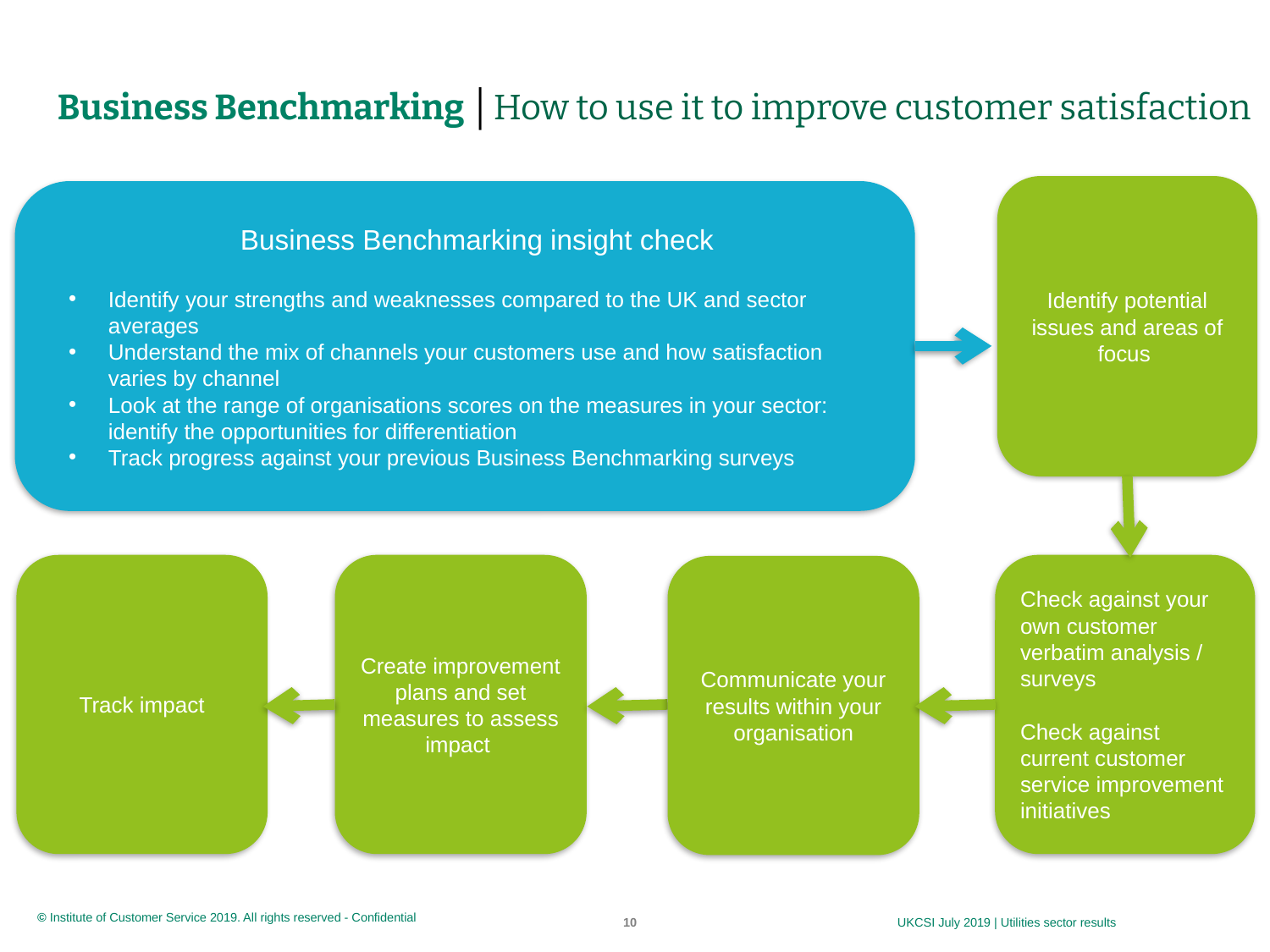

Business Benchmarking │How to use it to improve customer satisfaction
Identify potential issues and areas of focus
Business Benchmarking insight check

Identify your strengths and weaknesses compared to the UK and sector averages
Understand the mix of channels your customers use and how satisfaction varies by channel
Look at the range of organisations scores on the measures in your sector: identify the opportunities for differentiation
Track progress against your previous Business Benchmarking surveys
Track impact
Create improvement plans and set measures to assess impact
Check against your own customer verbatim analysis / surveys

Check against current customer service improvement initiatives
Communicate your results within your organisation
UKCSI July 2019 | Utilities sector results